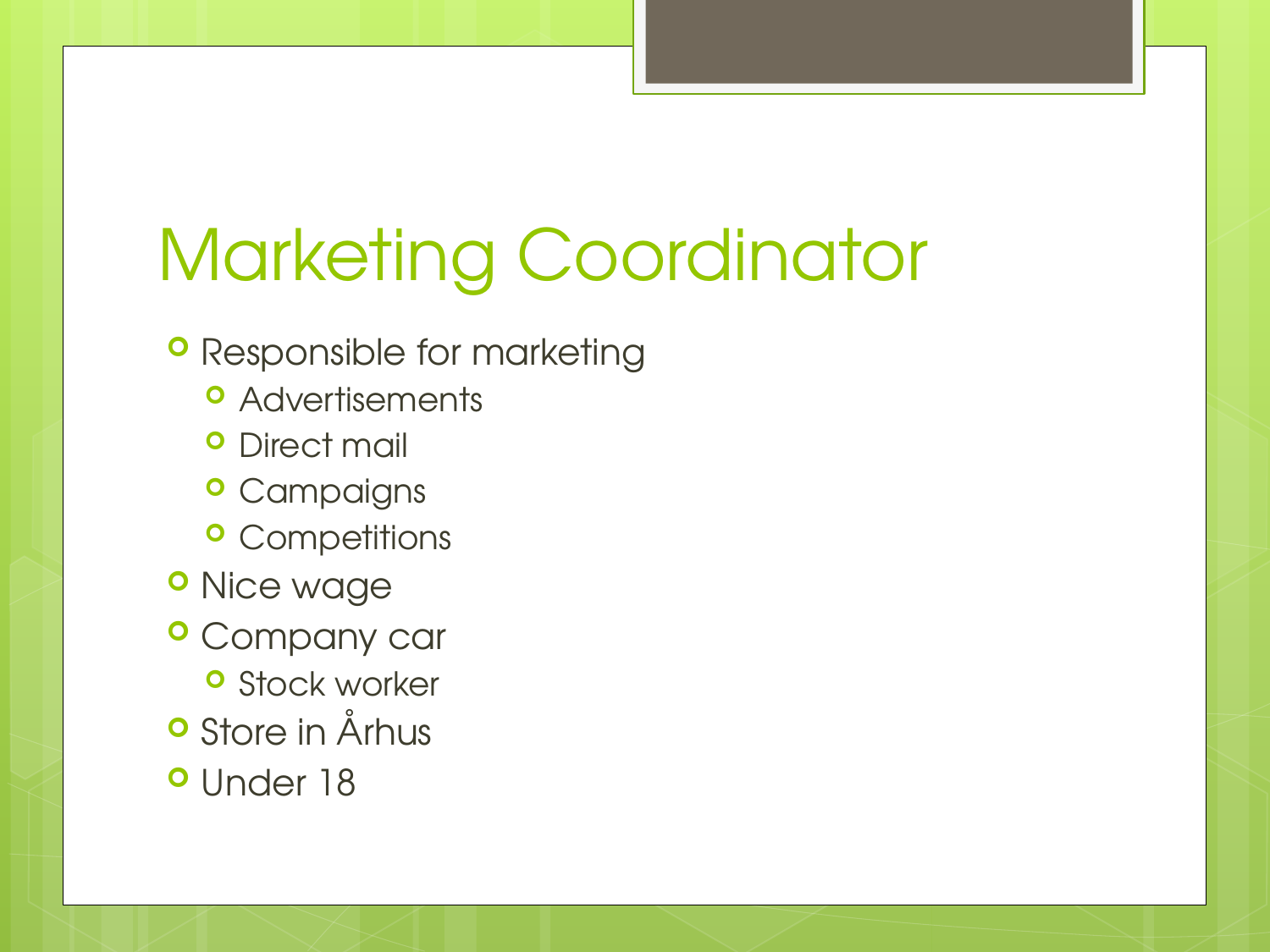

# Marketing Coordinator
Responsible for marketing
Advertisements
Direct mail
Campaigns
Competitions
Nice wage
Company car
Stock worker
Store in Århus
Under 18